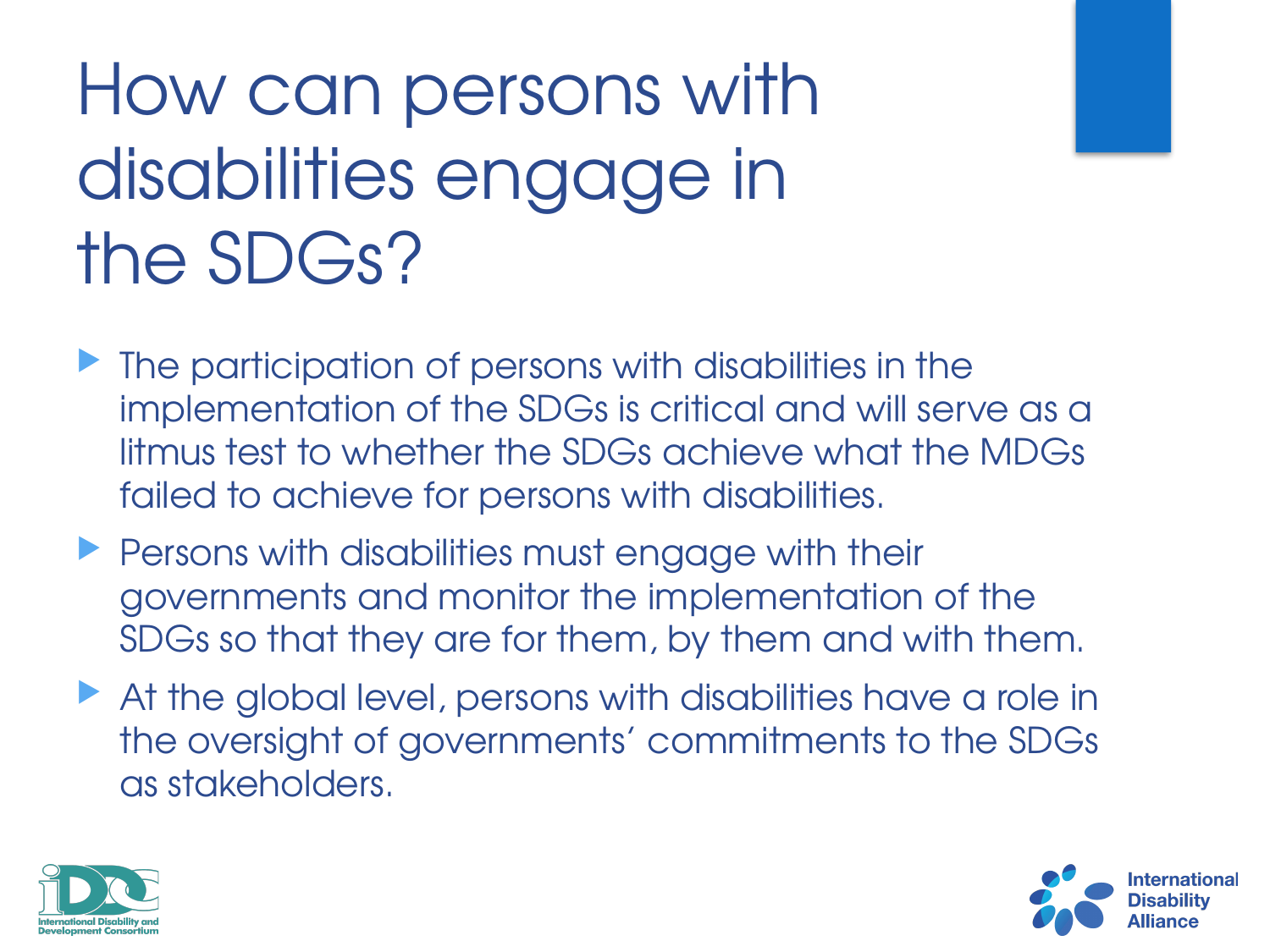

# How can persons with disabilities engage in the SDGs?
The participation of persons with disabilities in the implementation of the SDGs is critical and will serve as a litmus test to whether the SDGs achieve what the MDGs failed to achieve for persons with disabilities.
Persons with disabilities must engage with their governments and monitor the implementation of the SDGs so that they are for them, by them and with them.
At the global level, persons with disabilities have a role in the oversight of governments’ commitments to the SDGs as stakeholders.